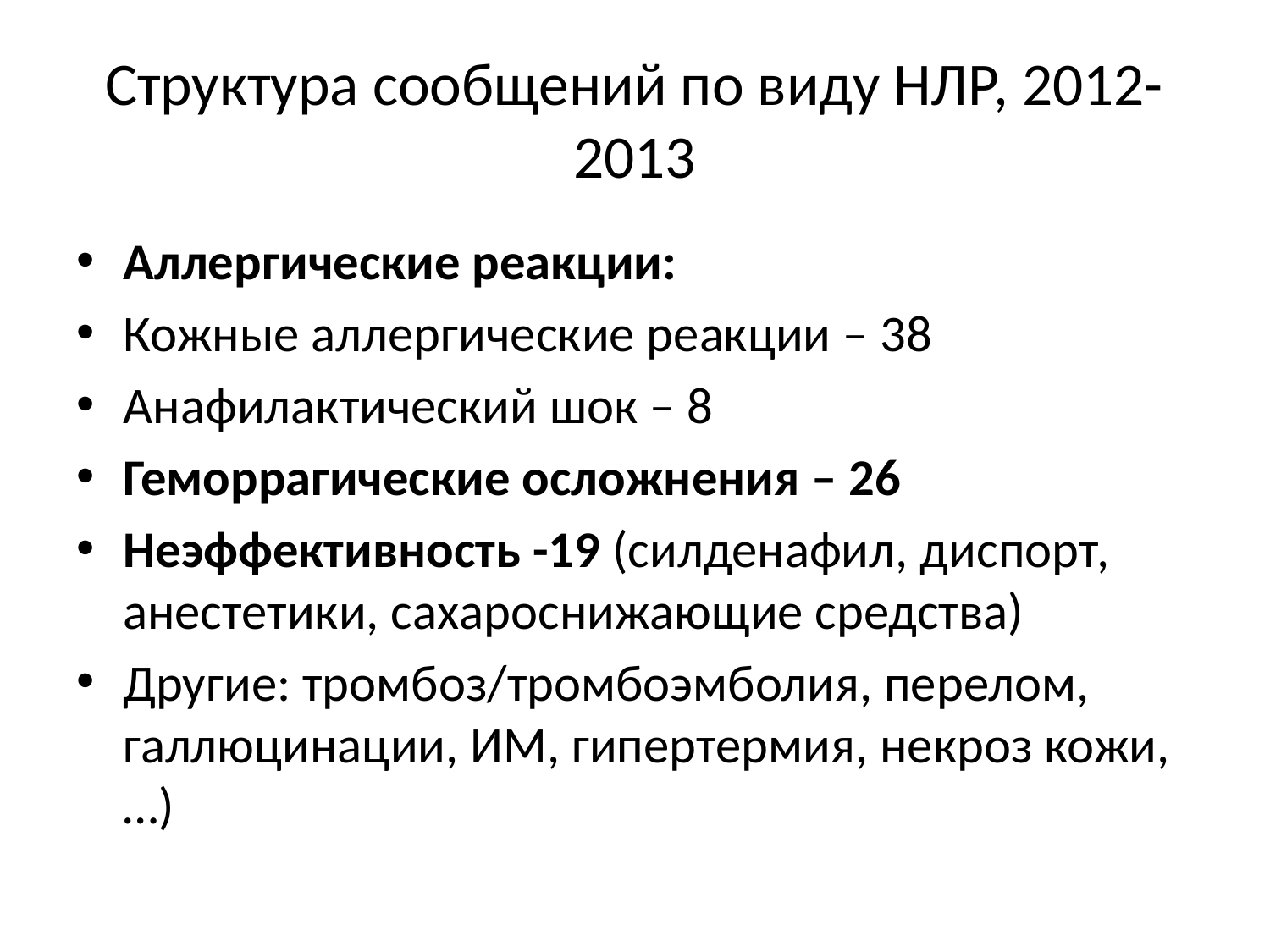

# Структура сообщений по виду НЛР, 2012-2013
Аллергические реакции:
Кожные аллергические реакции – 38
Анафилактический шок – 8
Геморрагические осложнения – 26
Неэффективность -19 (силденафил, диспорт, анестетики, сахароснижающие средства)
Другие: тромбоз/тромбоэмболия, перелом, галлюцинации, ИМ, гипертермия, некроз кожи, …)